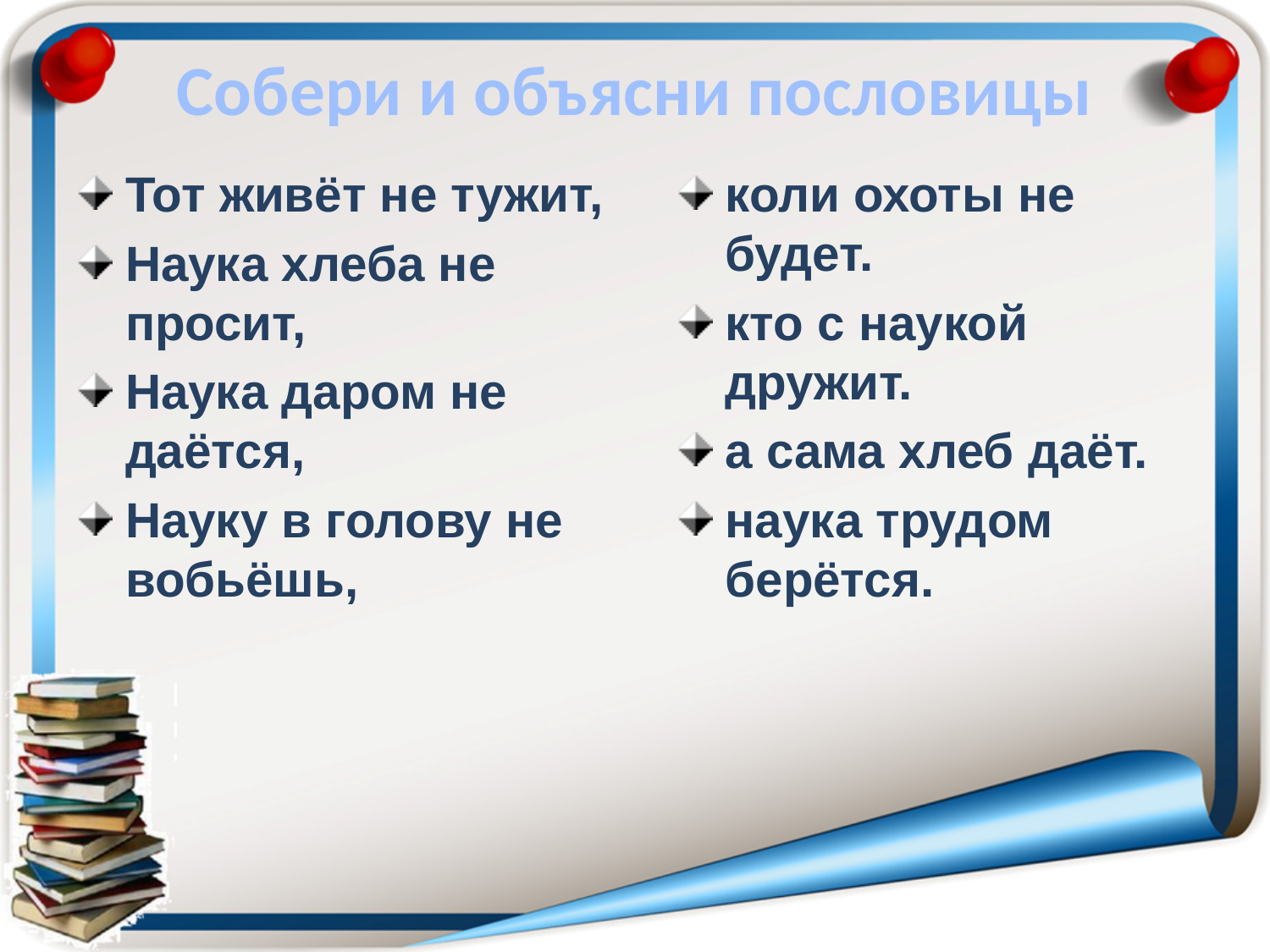

Собери и объясни пословицы
Тот живёт не тужит,
Наука хлеба не просит,
Наука даром не даётся,
Науку в голову не вобьёшь,

коли охоты не будет.
кто с наукой дружит.
а сама хлеб даёт.
наука трудом берётся.